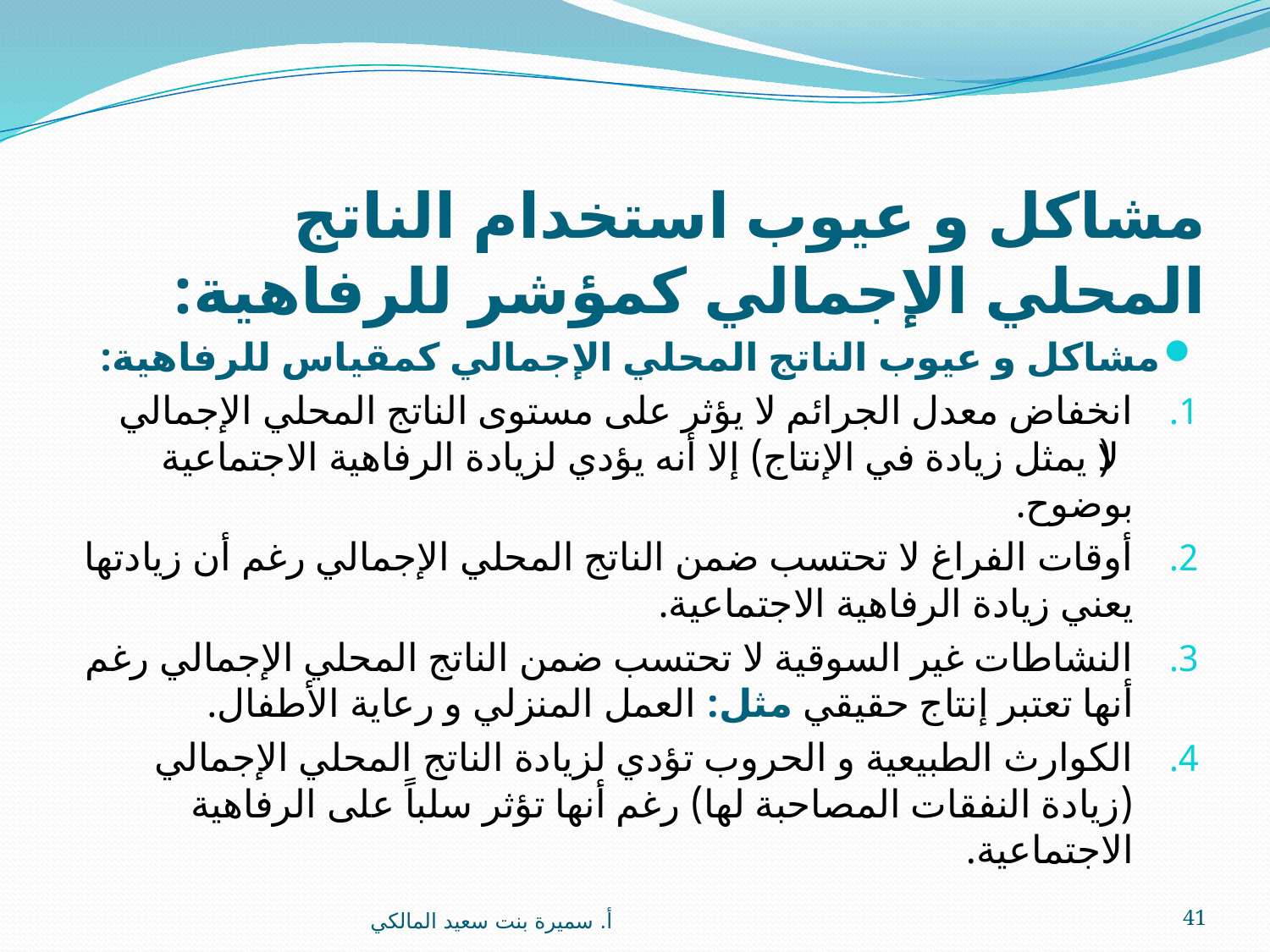

# مشاكل و عيوب استخدام الناتج المحلي الإجمالي كمؤشر للرفاهية:
مشاكل و عيوب الناتج المحلي الإجمالي كمقياس للرفاهية:
انخفاض معدل الجرائم لا يؤثر على مستوى الناتج المحلي الإجمالي (لا يمثل زيادة في الإنتاج) إلا أنه يؤدي لزيادة الرفاهية الاجتماعية بوضوح.
أوقات الفراغ لا تحتسب ضمن الناتج المحلي الإجمالي رغم أن زيادتها يعني زيادة الرفاهية الاجتماعية.
النشاطات غير السوقية لا تحتسب ضمن الناتج المحلي الإجمالي رغم أنها تعتبر إنتاج حقيقي مثل: العمل المنزلي و رعاية الأطفال.
الكوارث الطبيعية و الحروب تؤدي لزيادة الناتج المحلي الإجمالي (زيادة النفقات المصاحبة لها) رغم أنها تؤثر سلباً على الرفاهية الاجتماعية.
أ. سميرة بنت سعيد المالكي
41